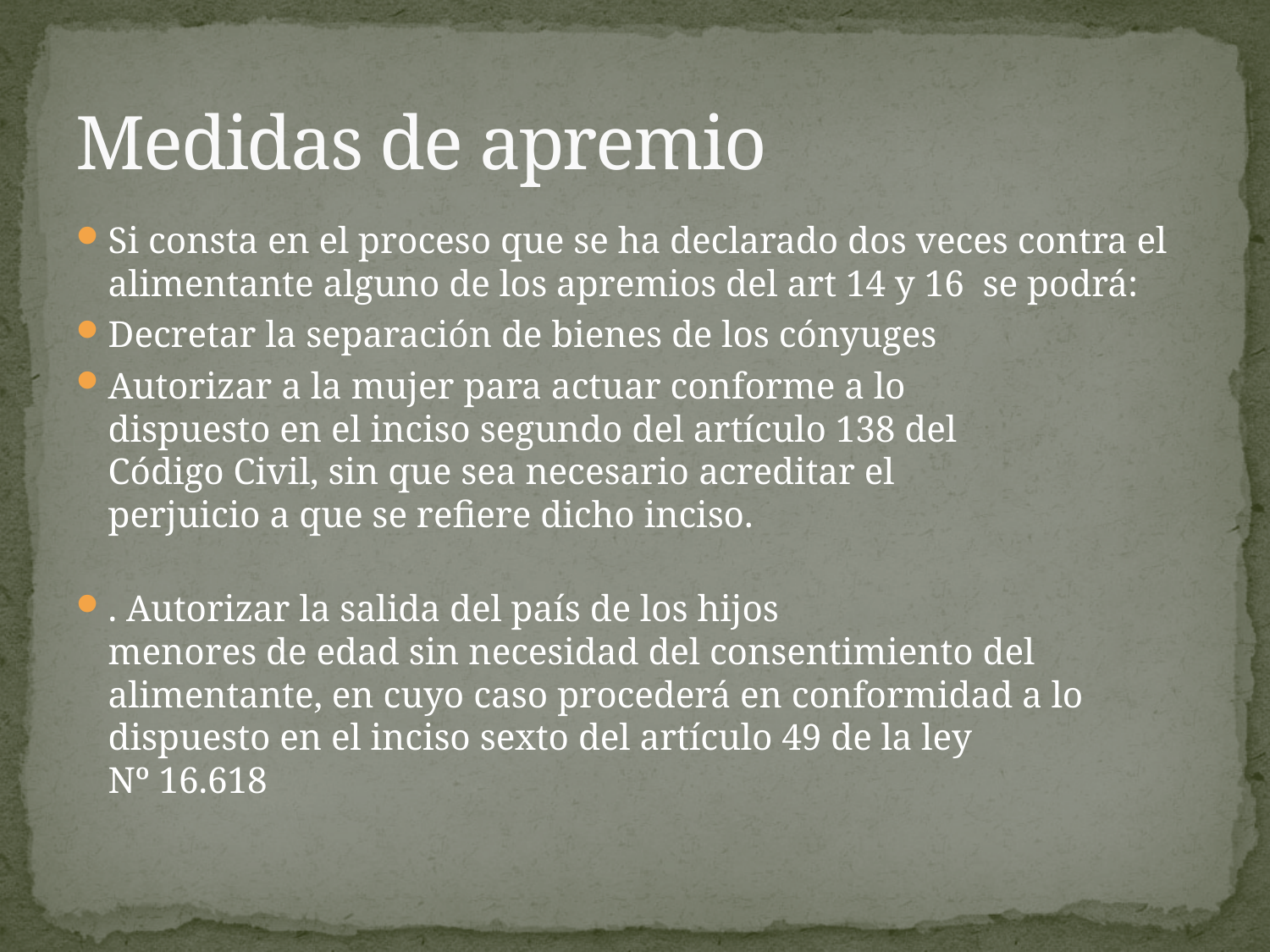

# Medidas de apremio
Si consta en el proceso que se ha declarado dos veces contra el alimentante alguno de los apremios del art 14 y 16  se podrá:
Decretar la separación de bienes de los cónyuges
Autorizar a la mujer para actuar conforme a lo
dispuesto en el inciso segundo del artículo 138 del
Código Civil, sin que sea necesario acreditar el
perjuicio a que se refiere dicho inciso.
. Autorizar la salida del país de los hijos
menores de edad sin necesidad del consentimiento del
alimentante, en cuyo caso procederá en conformidad a lo
dispuesto en el inciso sexto del artículo 49 de la ley
Nº 16.618